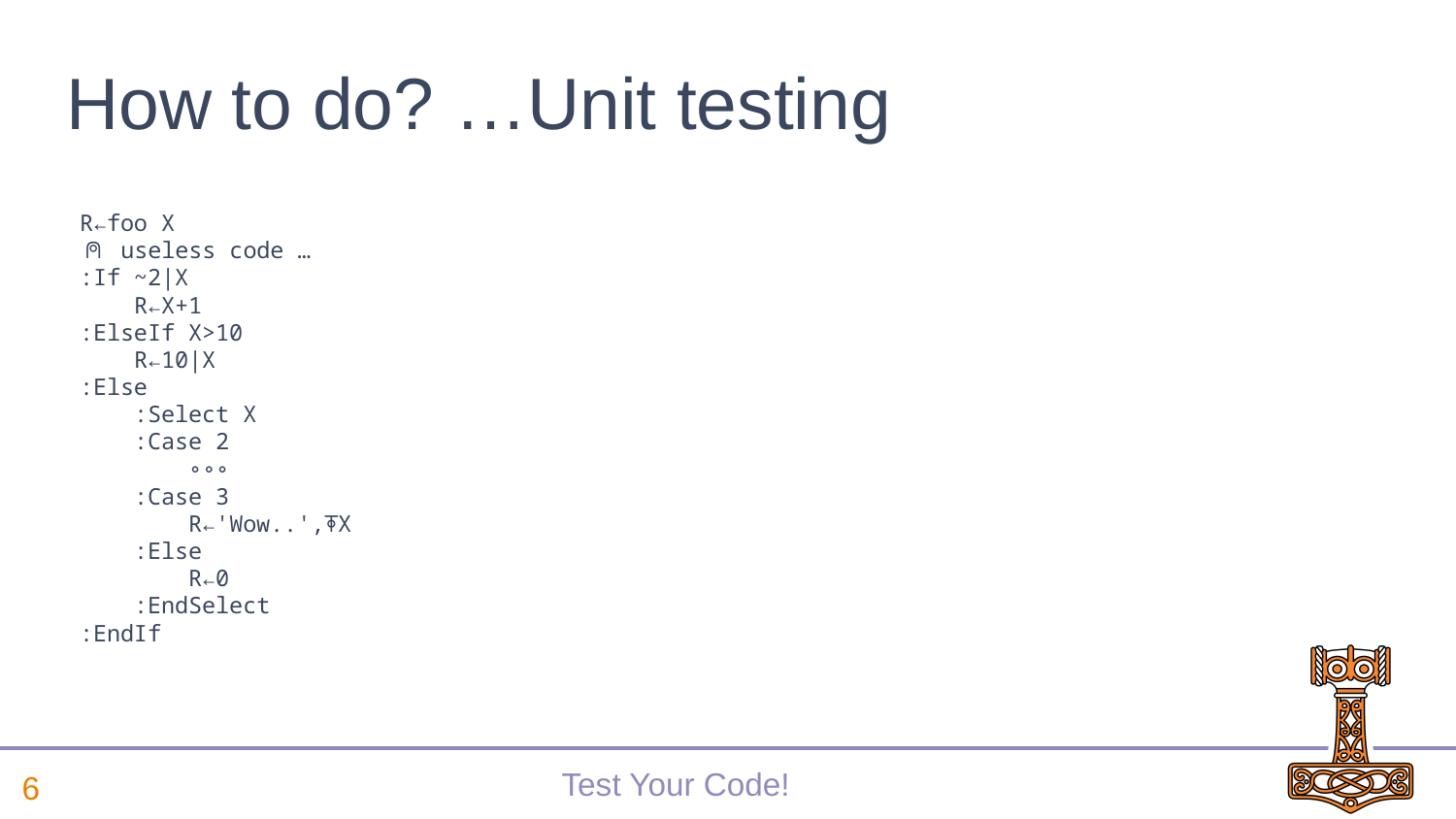

# How to do? …Unit testing
 R←foo X
 ⍝ useless code …
 :If ~2|X
     R←X+1
 :ElseIf X>10
     R←10|X
 :Else
     :Select X
     :Case 2
         ∘∘∘
     :Case 3
         R←'Wow..',⍕X
     :Else
         R←0
     :EndSelect
 :EndIf